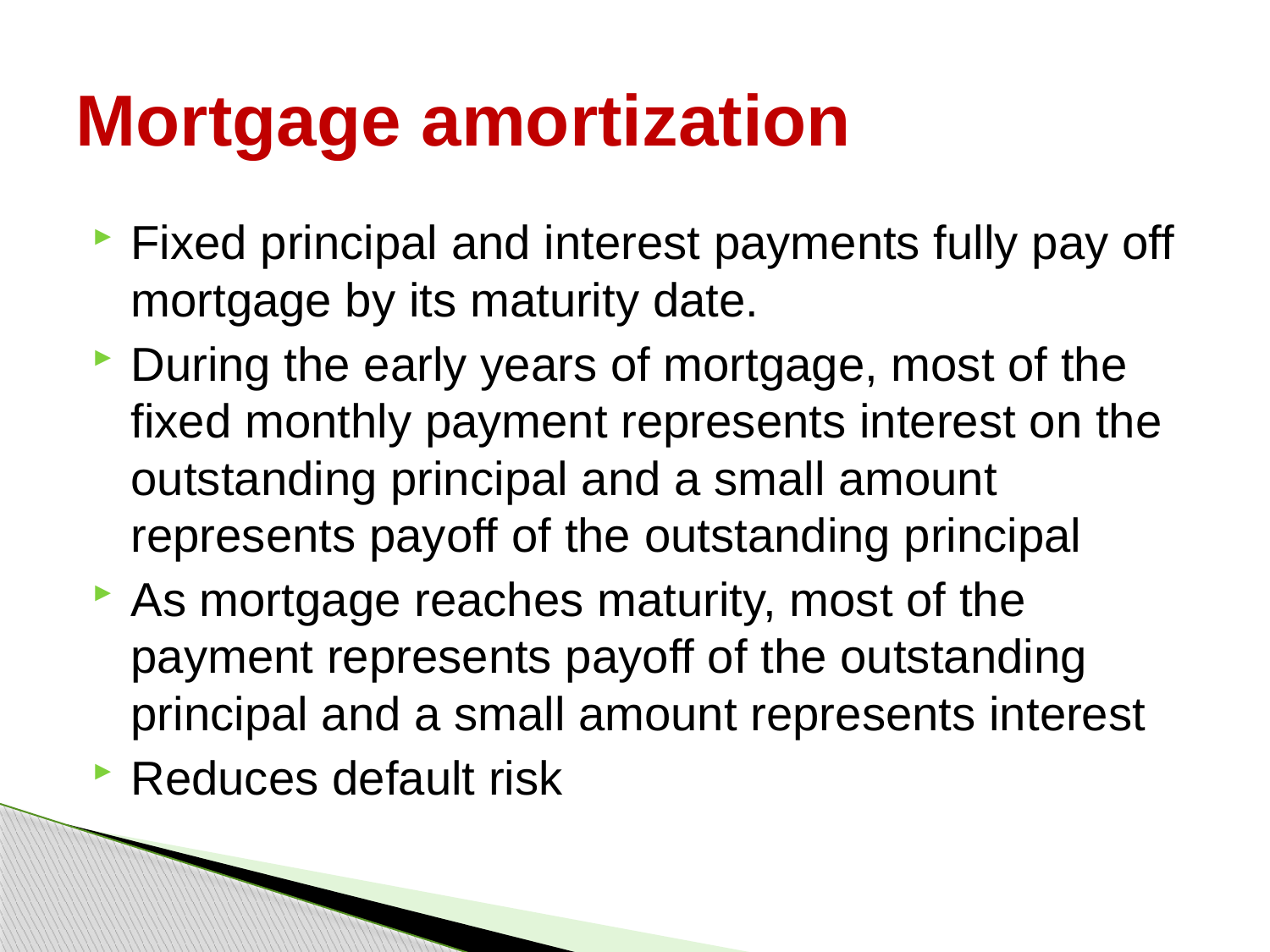

# Mortgage amortization
Fixed principal and interest payments fully pay off mortgage by its maturity date.
During the early years of mortgage, most of the fixed monthly payment represents interest on the outstanding principal and a small amount represents payoff of the outstanding principal
As mortgage reaches maturity, most of the payment represents payoff of the outstanding principal and a small amount represents interest
Reduces default risk